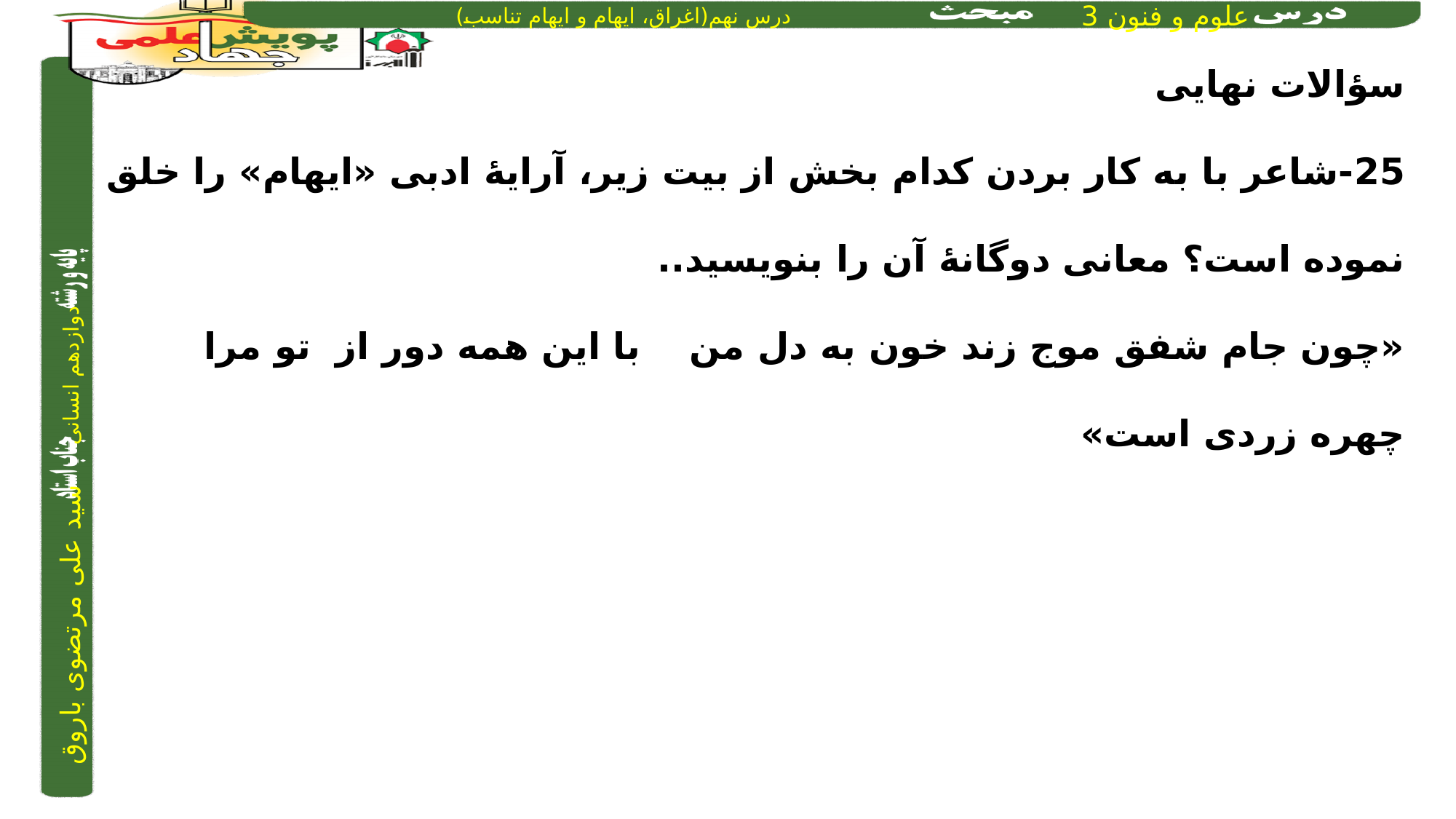

سؤالات نهایی
25-شاعر با به کار بردن کدام بخش از بیت زیر، آرایۀ ادبی «ایهام» را خلق نموده است؟ معانی دوگانۀ آن را بنویسید..
«چون جام شفق موج زند خون به دل من	 	با این همه دور از  تو مرا چهره زردی است»